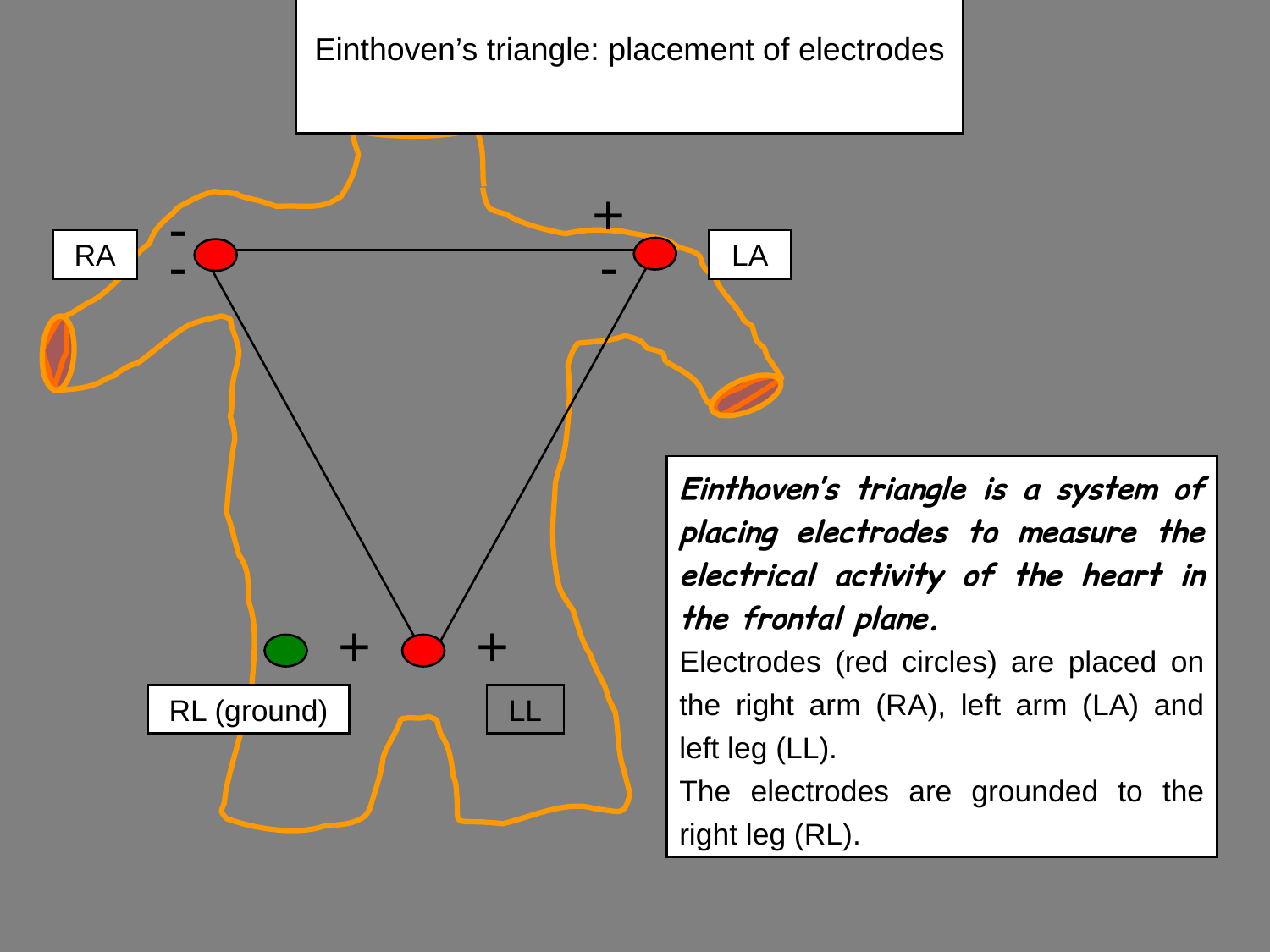

# Einthoven’s triangle: placement of electrodes

+
-
RA
LA
-
-

Einthoven’s triangle is a system of placing electrodes to measure the electrical activity of the heart in the frontal plane.
Electrodes (red circles) are placed on the right arm (RA), left arm (LA) and left leg (LL).
The electrodes are grounded to the right leg (RL).
+
+

RL (ground)
LL